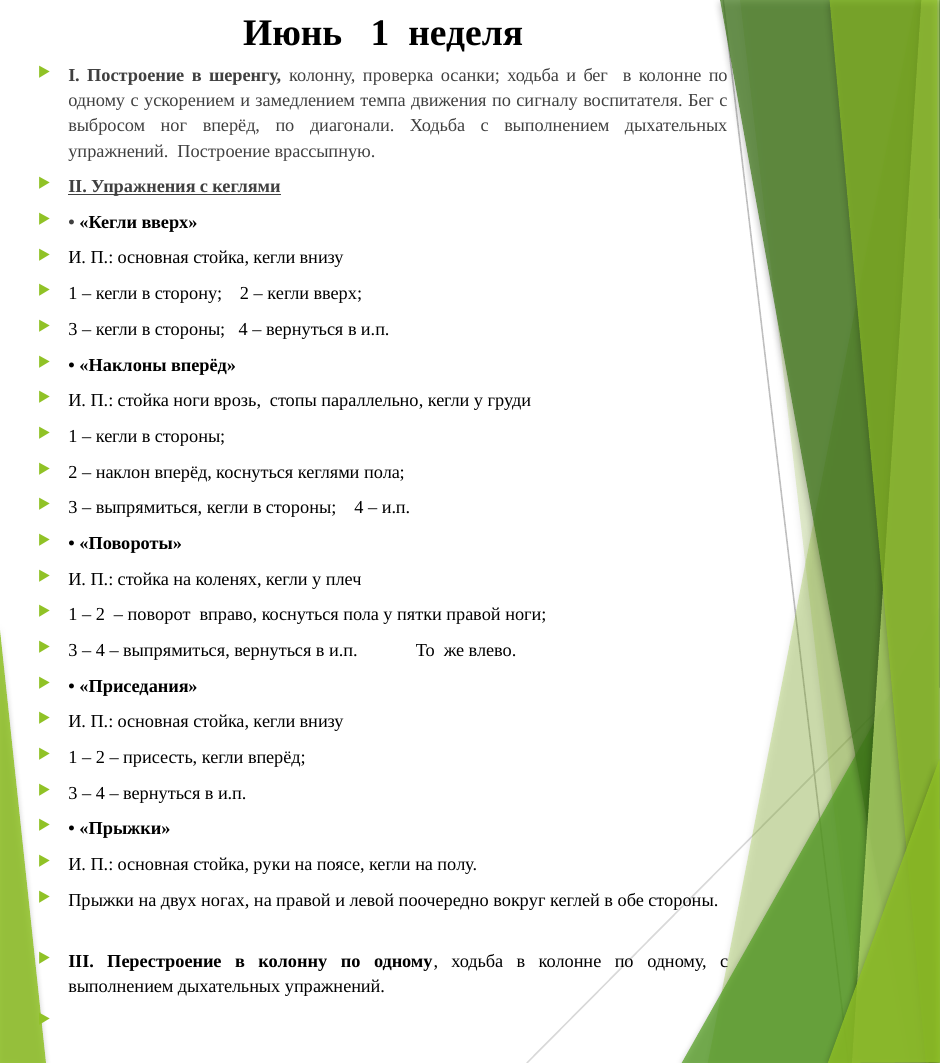

# Июнь   1  неделя
I. Построение в шеренгу, колонну, проверка осанки; ходьба и бег  в колонне по одному с ускорением и замедлением темпа движения по сигналу воспитателя. Бег с выбросом ног вперёд, по диагонали. Ходьба с выполнением дыхательных упражнений.  Построение врассыпную.
II. Упражнения с кеглями
• «Кегли вверх»
И. П.: основная стойка, кегли внизу
1 – кегли в сторону;    2 – кегли вверх;
3 – кегли в стороны;   4 – вернуться в и.п.
• «Наклоны вперёд»
И. П.: стойка ноги врозь,  стопы параллельно, кегли у груди
1 – кегли в стороны;
2 – наклон вперёд, коснуться кеглями пола;
3 – выпрямиться, кегли в стороны;    4 – и.п.
• «Повороты»
И. П.: стойка на коленях, кегли у плеч
1 – 2  – поворот  вправо, коснуться пола у пятки правой ноги;
3 – 4 – выпрямиться, вернуться в и.п.             То  же влево.
• «Приседания»
И. П.: основная стойка, кегли внизу
1 – 2 – присесть, кегли вперёд;
3 – 4 – вернуться в и.п.
• «Прыжки»
И. П.: основная стойка, руки на поясе, кегли на полу.
Прыжки на двух ногах, на правой и левой поочередно вокруг кеглей в обе стороны.
III. Перестроение в колонну по одному, ходьба в колонне по одному, с выполнением дыхательных упражнений.